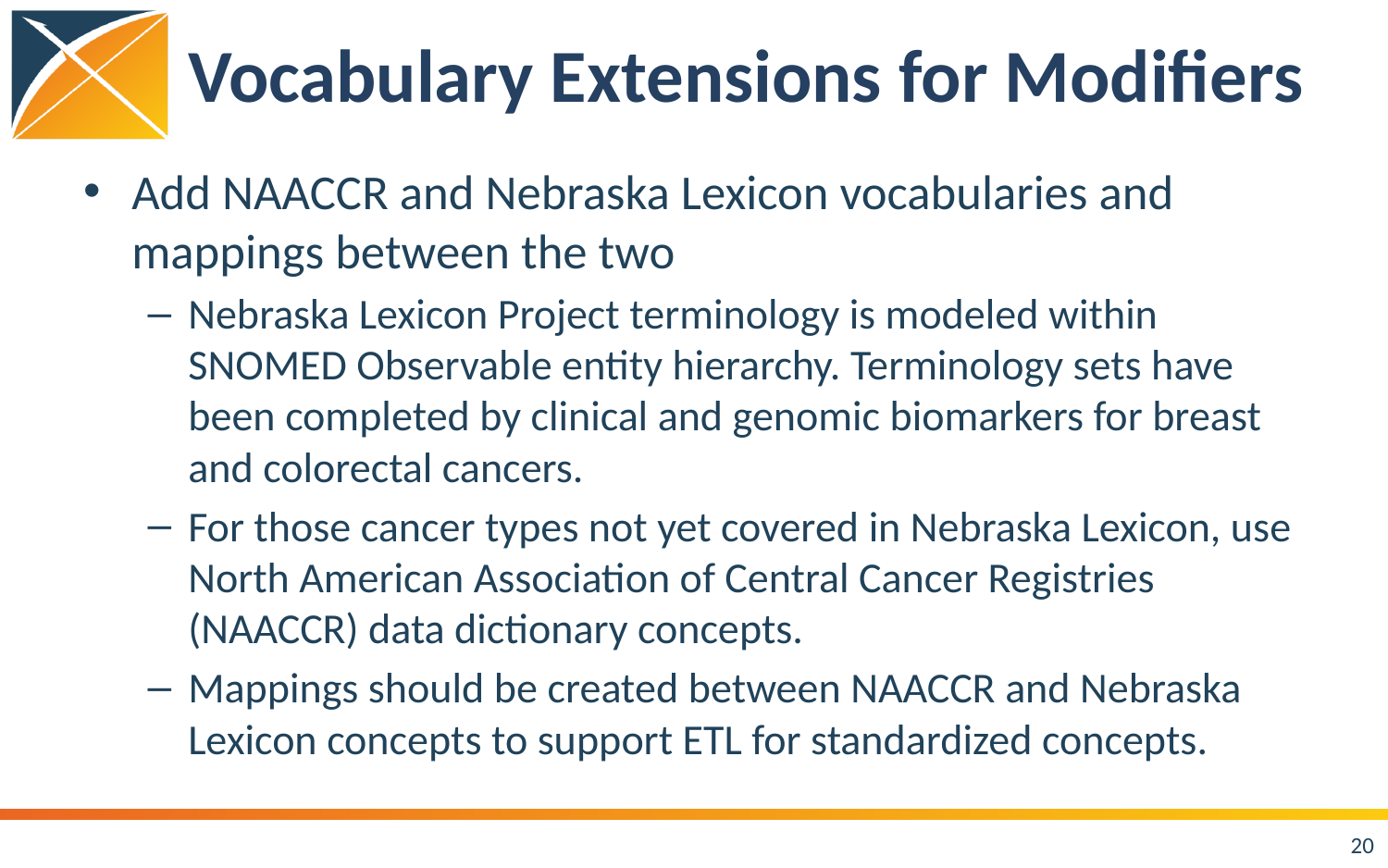

# Vocabulary Extensions for Modifiers
Add NAACCR and Nebraska Lexicon vocabularies and mappings between the two
Nebraska Lexicon Project terminology is modeled within SNOMED Observable entity hierarchy. Terminology sets have been completed by clinical and genomic biomarkers for breast and colorectal cancers.
For those cancer types not yet covered in Nebraska Lexicon, use North American Association of Central Cancer Registries (NAACCR) data dictionary concepts.
Mappings should be created between NAACCR and Nebraska Lexicon concepts to support ETL for standardized concepts.

20